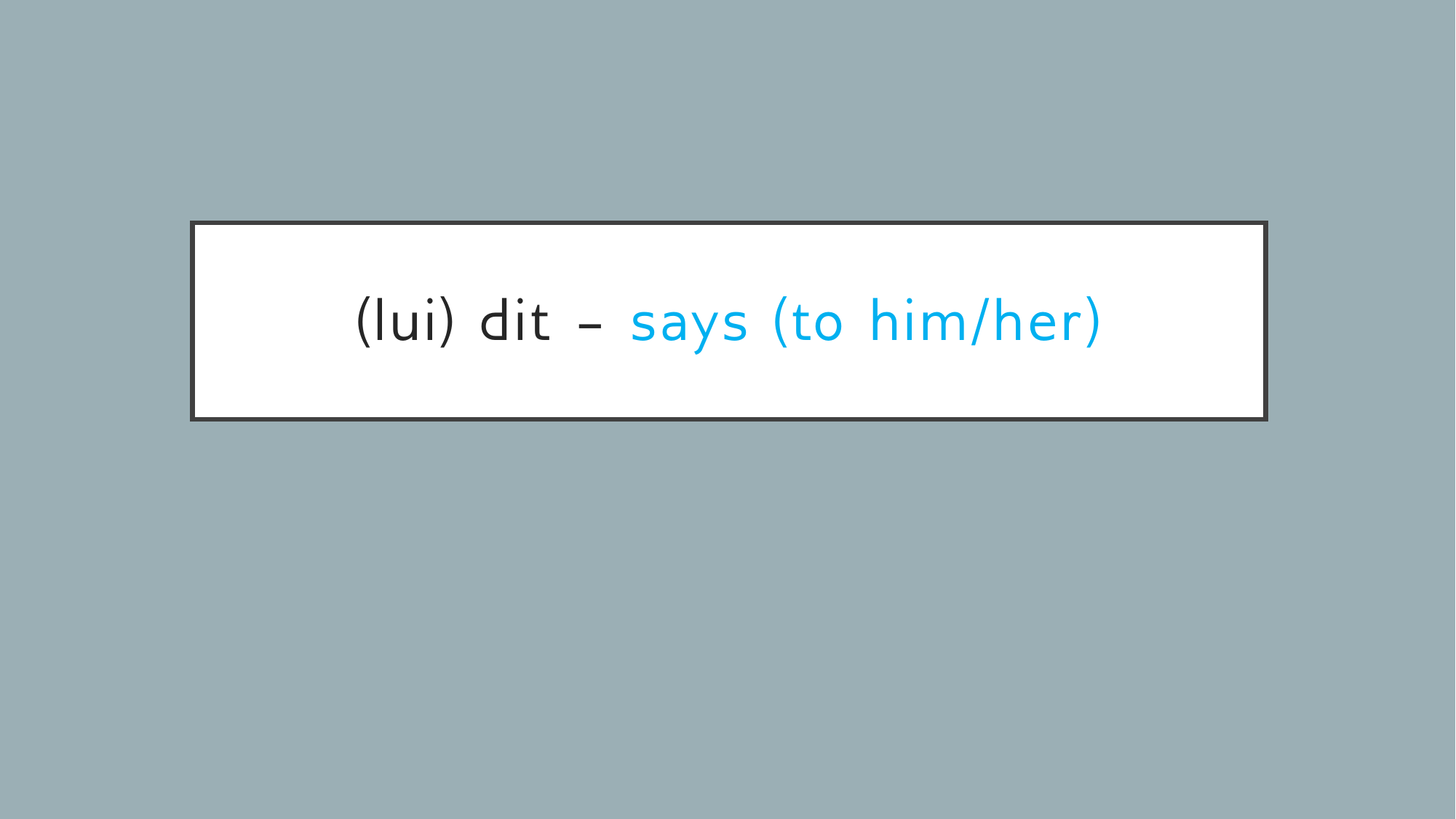

# (lui) dit – says (to him/her)